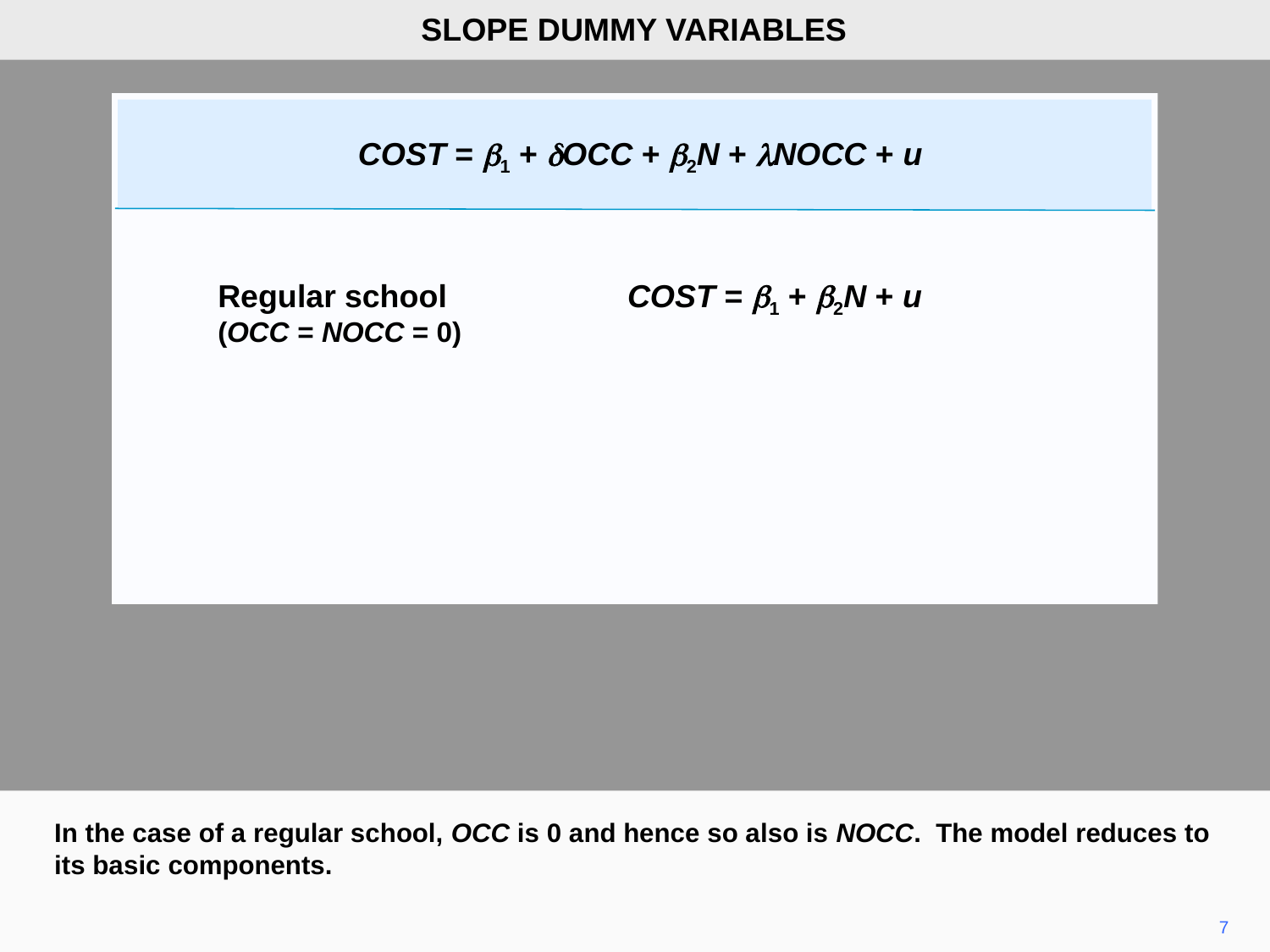

SLOPE DUMMY VARIABLES

COST = β1 + δOCC + β2N + λNOCC + u

COST = β1 + β2N + u
Regular school
(OCC = NOCC = 0)

In the case of a regular school, OCC is 0 and hence so also is NOCC.  The model reduces to its basic components.
7